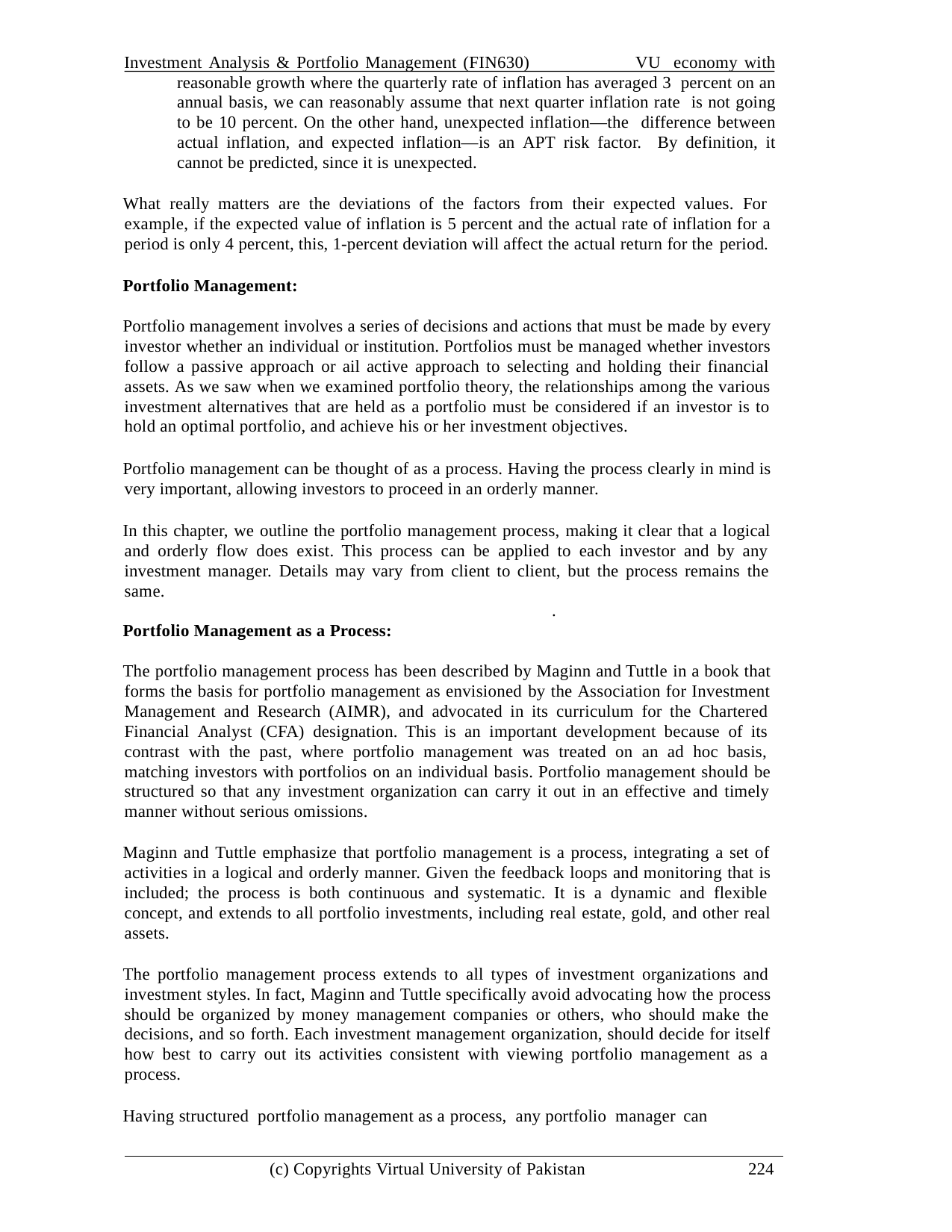

Investment Analysis & Portfolio Management (FIN630)	VU  economy with reasonable growth where the quarterly rate of inflation has averaged 3  percent on an annual basis, we can reasonably assume that next quarter inflation rate  is not going to be 10 percent. On the other hand, unexpected inflation—the  difference between actual inflation, and expected inflation—is an APT risk factor.  By definition, it cannot be predicted, since it is unexpected.

What really matters are the deviations of the factors from their expected values. For  example, if the expected value of inflation is 5 percent and the actual rate of inflation for a  period is only 4 percent, this, 1-percent deviation will affect the actual return for the period.

Portfolio Management:

Portfolio management involves a series of decisions and actions that must be made by every  investor whether an individual or institution. Portfolios must be managed whether investors  follow a passive approach or ail active approach to selecting and holding their financial  assets. As we saw when we examined portfolio theory, the relationships among the various  investment alternatives that are held as a portfolio must be considered if an investor is to  hold an optimal portfolio, and achieve his or her investment objectives.

Portfolio management can be thought of as a process. Having the process clearly in mind is  very important, allowing investors to proceed in an orderly manner.

In this chapter, we outline the portfolio management process, making it clear that a logical  and orderly flow does exist. This process can be applied to each investor and by any  investment manager. Details may vary from client to client, but the process remains the  same.
.
Portfolio Management as a Process:

The portfolio management process has been described by Maginn and Tuttle in a book that  forms the basis for portfolio management as envisioned by the Association for Investment  Management and Research (AIMR), and advocated in its curriculum for the Chartered  Financial Analyst (CFA) designation. This is an important development because of its  contrast with the past, where portfolio management was treated on an ad hoc basis,  matching investors with portfolios on an individual basis. Portfolio management should be  structured so that any investment organization can carry it out in an effective and timely  manner without serious omissions.

Maginn and Tuttle emphasize that portfolio management is a process, integrating a set of  activities in a logical and orderly manner. Given the feedback loops and monitoring that is  included; the process is both continuous and systematic. It is a dynamic and flexible  concept, and extends to all portfolio investments, including real estate, gold, and other real  assets.

The portfolio management process extends to all types of investment organizations and  investment styles. In fact, Maginn and Tuttle specifically avoid advocating how the process  should be organized by money management companies or others, who should make the  decisions, and so forth. Each investment management organization, should decide for itself  how best to carry out its activities consistent with viewing portfolio management as a  process.

Having structured  portfolio management as a process,  any portfolio  manager can

(c) Copyrights Virtual University of Pakistan
224